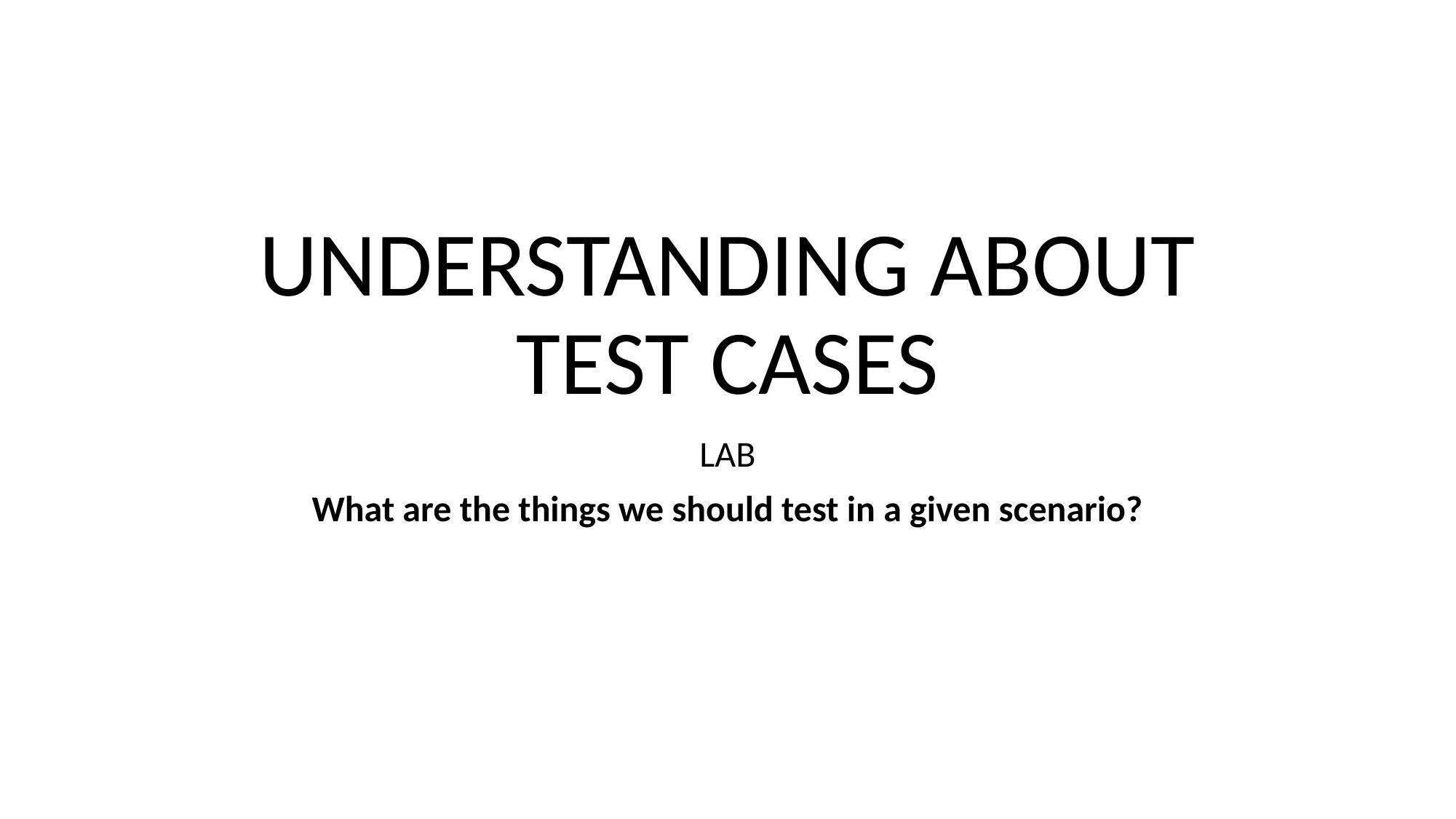

# UNDERSTANDING ABOUT TEST CASES
LAB
What are the things we should test in a given scenario?